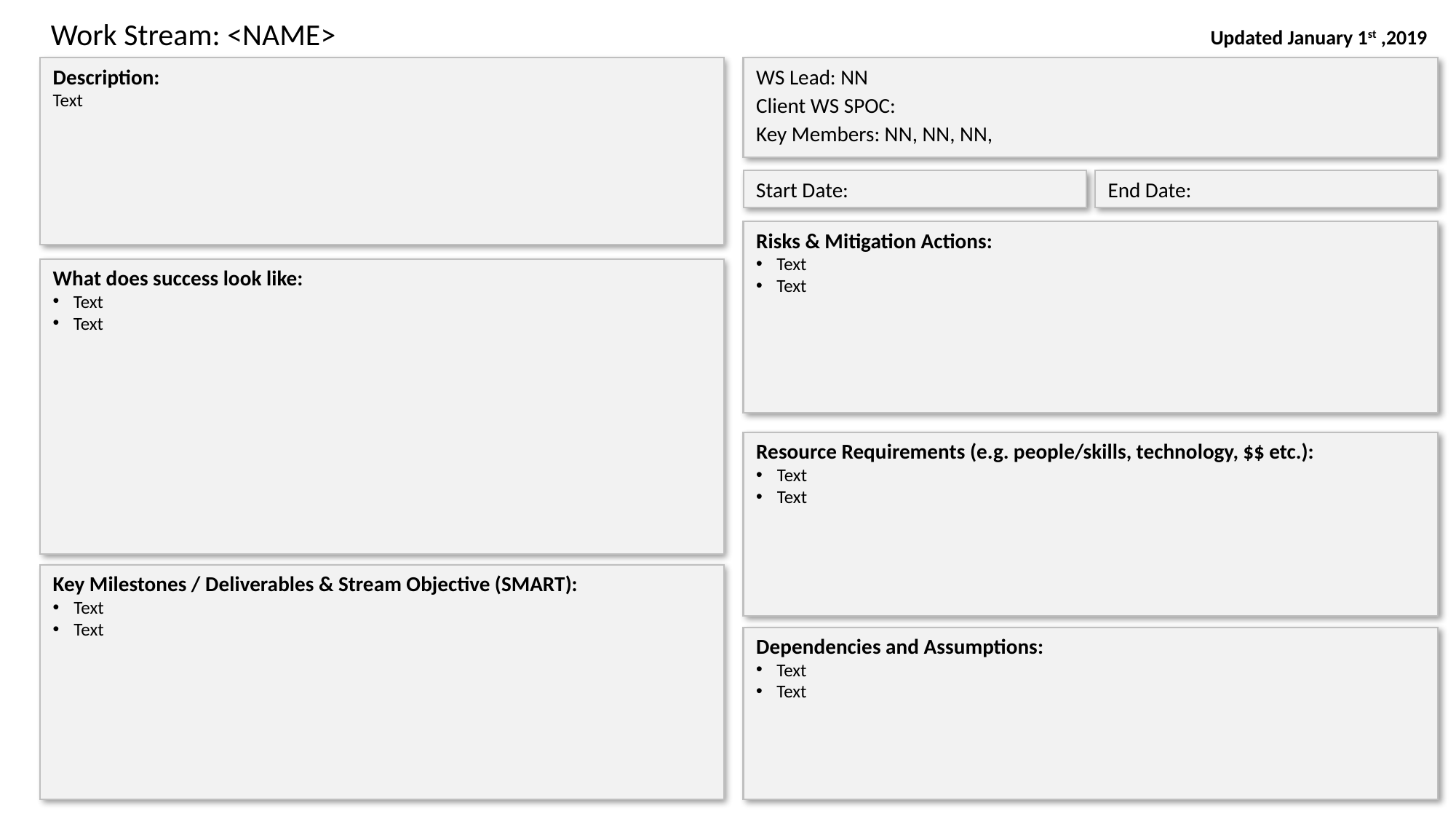

Work Stream: <NAME>
Updated January 1st ,2019
Description:
Text

WS Lead: NN
Client WS SPOC:
Key Members: NN, NN, NN,
Start Date:

End Date:

Risks & Mitigation Actions:
Text
Text
What does success look like:
Text
Text

Resource Requirements (e.g. people/skills, technology, $$ etc.):
Text
Text
Key Milestones / Deliverables & Stream Objective (SMART):
Text
Text

Dependencies and Assumptions:
Text
Text